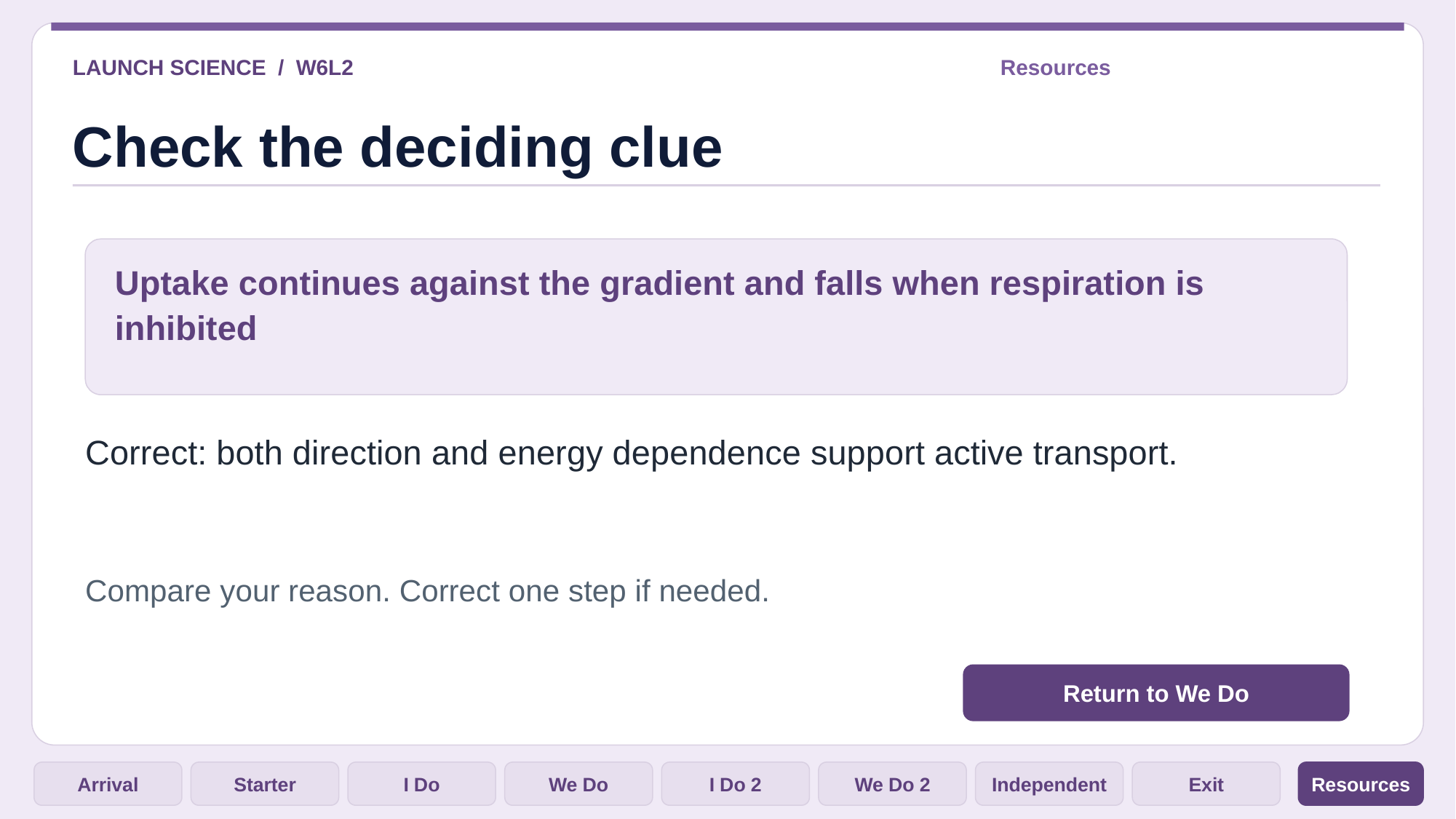

LAUNCH SCIENCE  /  W6L2
Resources
Check the deciding clue

Uptake continues against the gradient and falls when respiration is inhibited
Correct: both direction and energy dependence support active transport.
Compare your reason. Correct one step if needed.
Return to We Do
Arrival
Starter
I Do
We Do
I Do 2
We Do 2
Independent
Exit
Resources